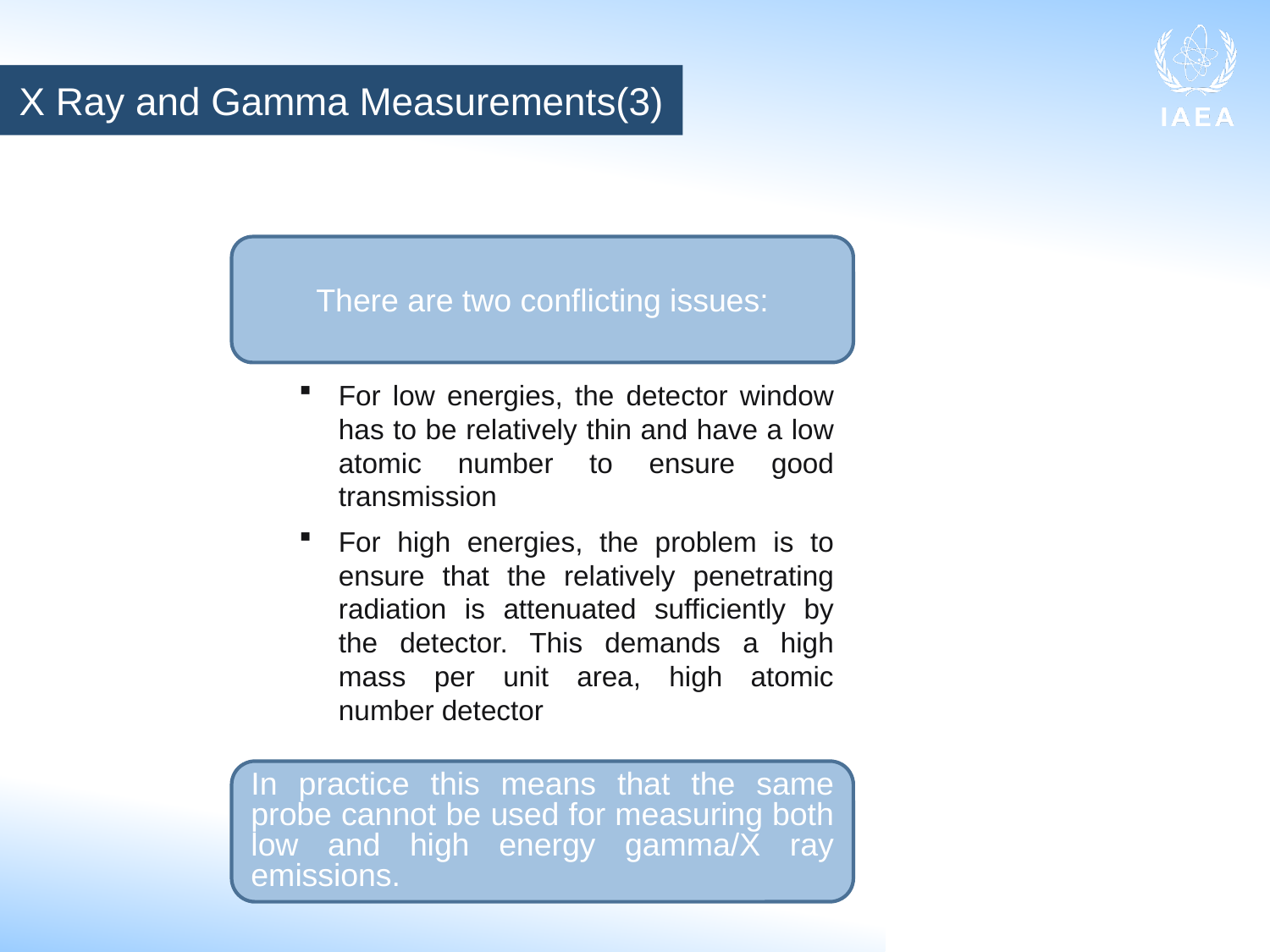

X Ray and Gamma Measurements(3)

There are two conflicting issues:

For low energies, the detector window has to be relatively thin and have a low atomic number to ensure good transmission

For high energies, the problem is to ensure that the relatively penetrating radiation is attenuated sufficiently by the detector. This demands a high mass per unit area, high atomic number detector

In practice this means that the same probe cannot be used for measuring both low and high energy gamma/X ray emissions.